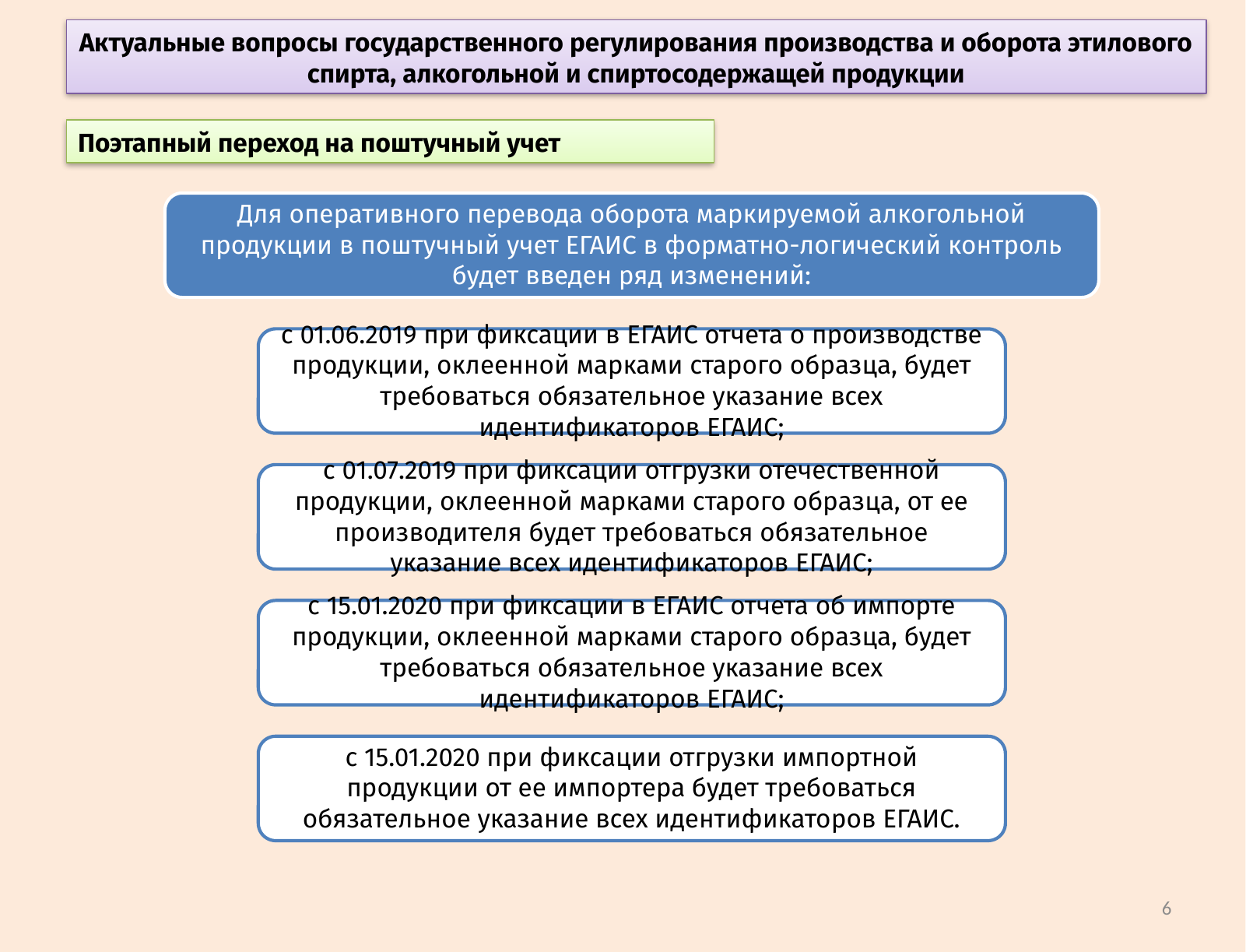

Актуальные вопросы государственного регулирования производства и оборота этилового спирта, алкогольной и спиртосодержащей продукции
Поэтапный переход на поштучный учет
Для оперативного перевода оборота маркируемой алкогольной продукции в поштучный учет ЕГАИС в форматно-логический контроль будет введен ряд изменений:
с 01.06.2019 при фиксации в ЕГАИС отчета о производстве продукции, оклеенной марками старого образца, будет требоваться обязательное указание всех идентификаторов ЕГАИС;
с 01.07.2019 при фиксации отгрузки отечественной продукции, оклеенной марками старого образца, от ее производителя будет требоваться обязательное указание всех идентификаторов ЕГАИС;
с 15.01.2020 при фиксации в ЕГАИС отчета об импорте продукции, оклеенной марками старого образца, будет требоваться обязательное указание всех идентификаторов ЕГАИС;
с 15.01.2020 при фиксации отгрузки импортной продукции от ее импортера будет требоваться обязательное указание всех идентификаторов ЕГАИС.
6